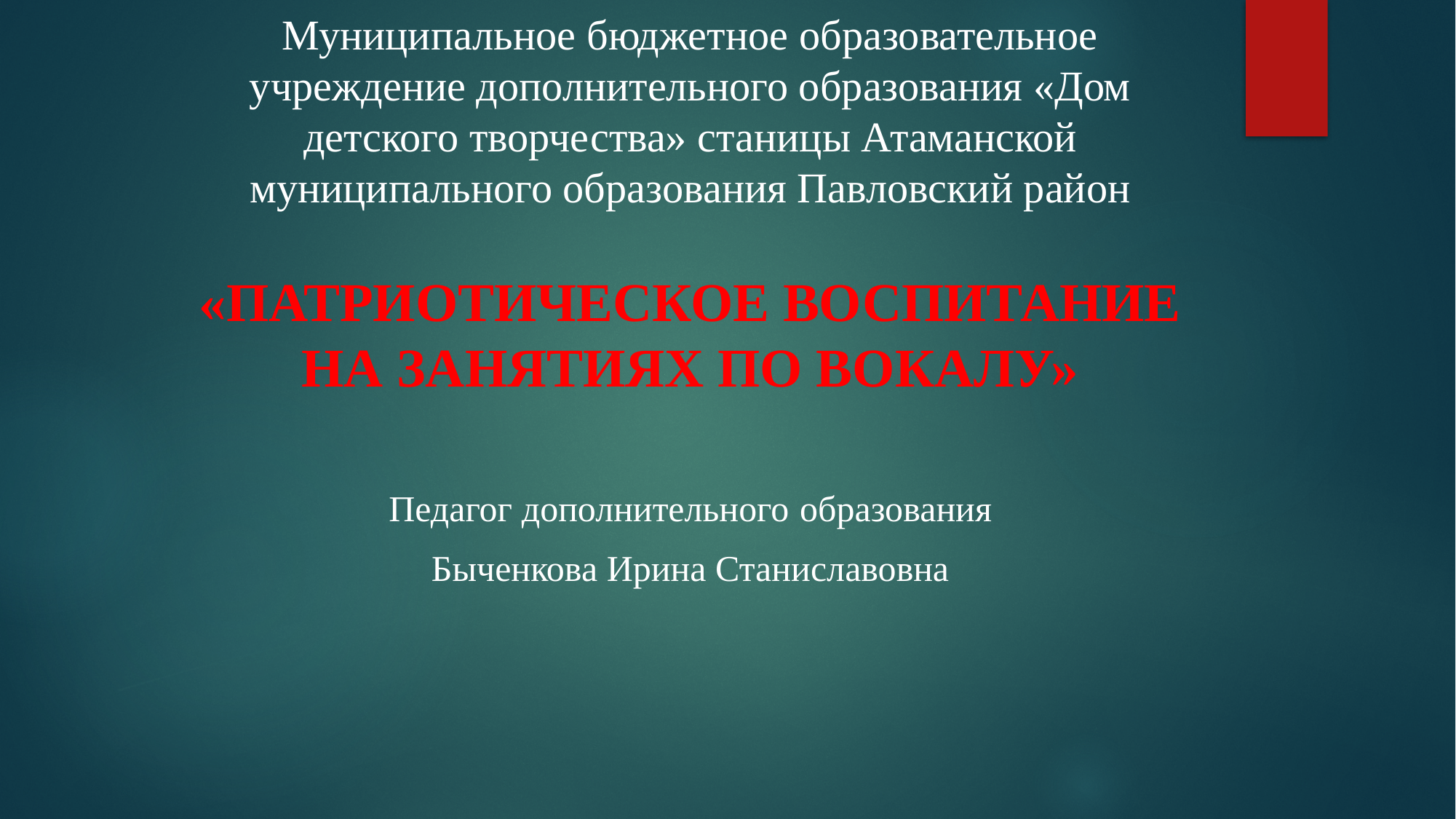

# Муниципальное бюджетное образовательное учреждение дополнительного образования «Дом детского творчества» станицы Атаманской муниципального образования Павловский район
«Патриотическое воспитание на занятиях ПО вокалУ»

Педагог дополнительного образования
Быченкова Ирина Станиславовна